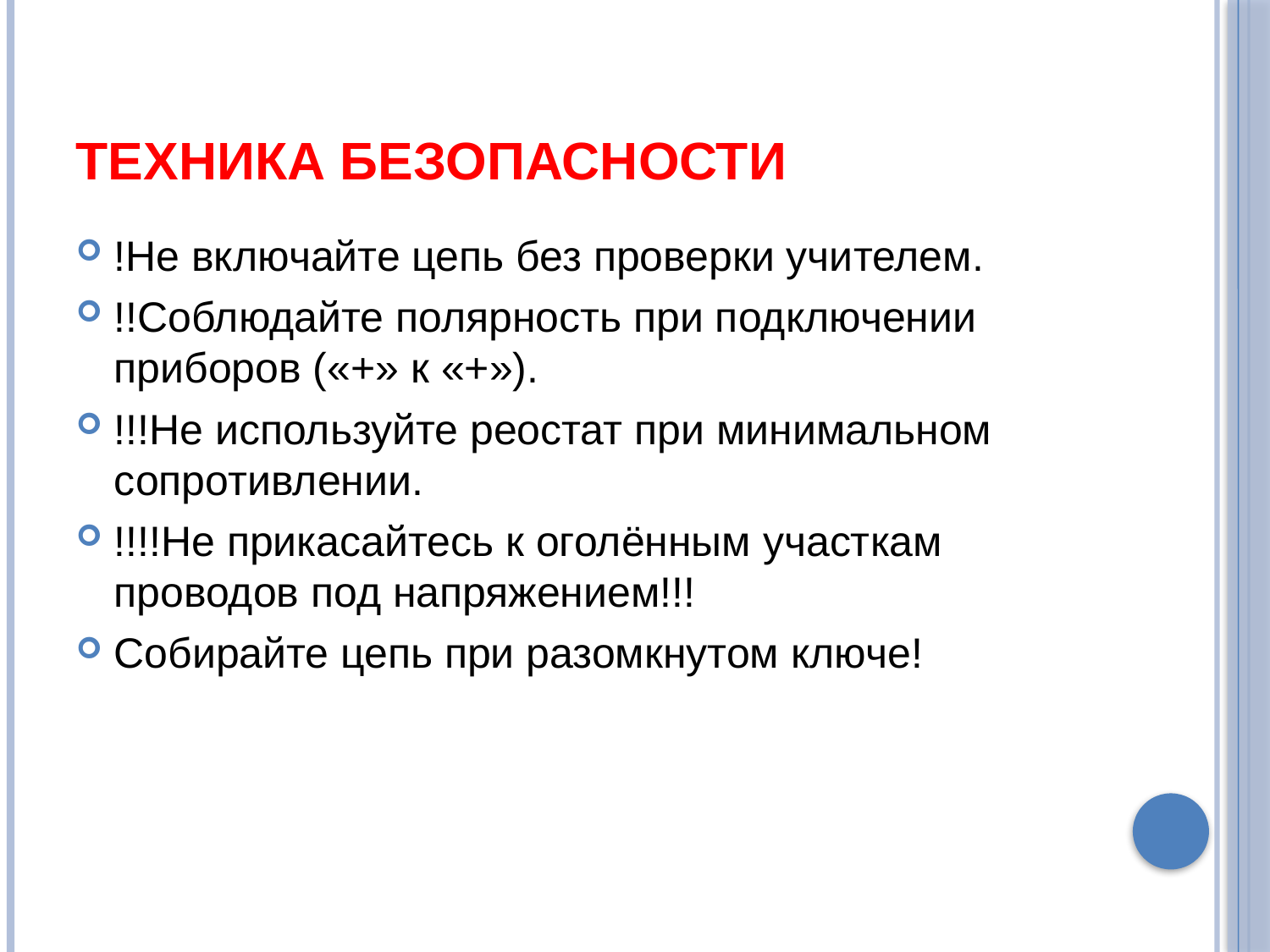

# Техника безопасности
!Не включайте цепь без проверки учителем.
!!Соблюдайте полярность при подключении приборов («+» к «+»).
!!!Не используйте реостат при минимальном сопротивлении.
!!!!Не прикасайтесь к оголённым участкам проводов под напряжением!!!
Собирайте цепь при разомкнутом ключе!